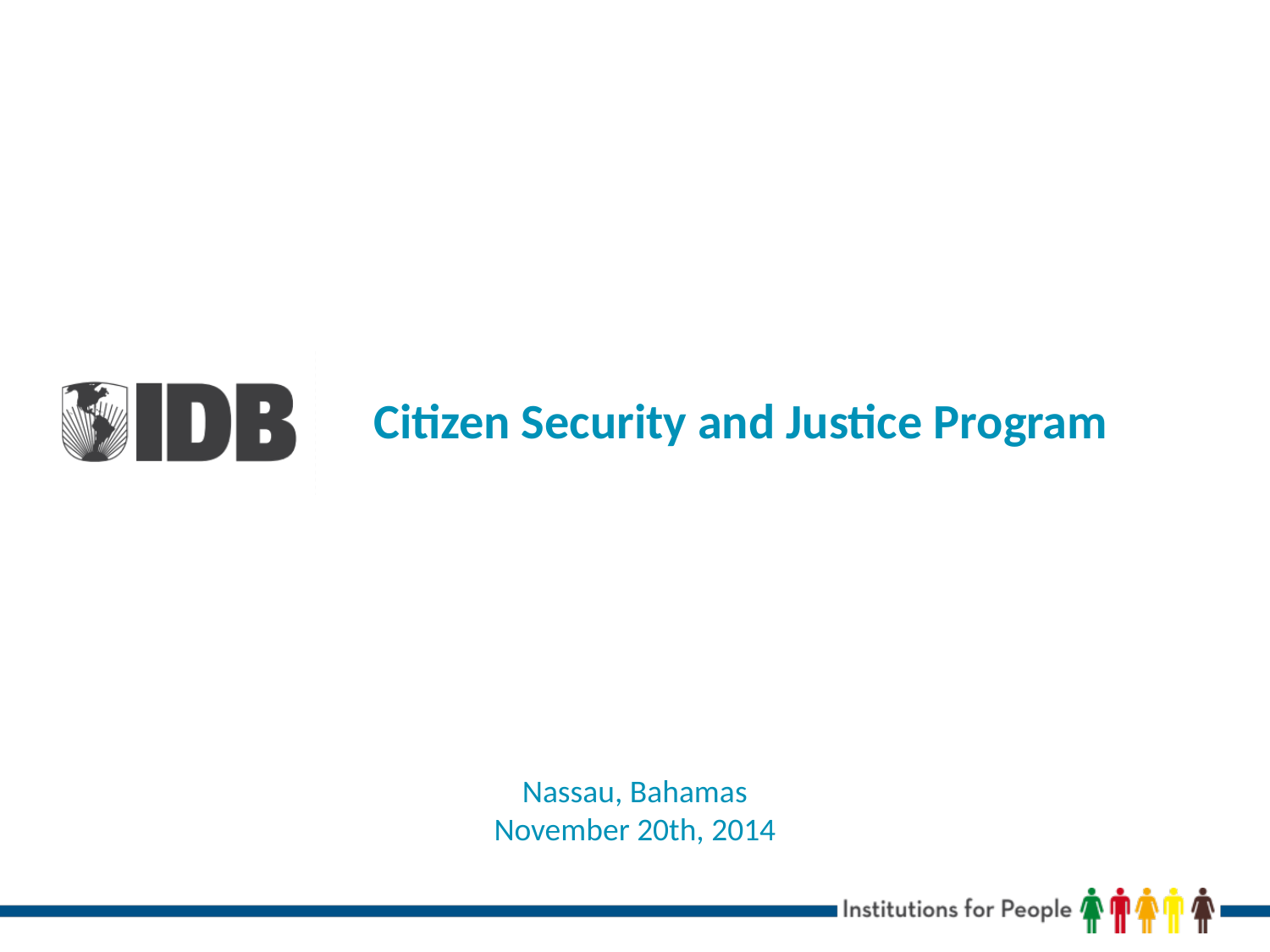

# Citizen Security and Justice Program
Nassau, Bahamas
November 20th, 2014